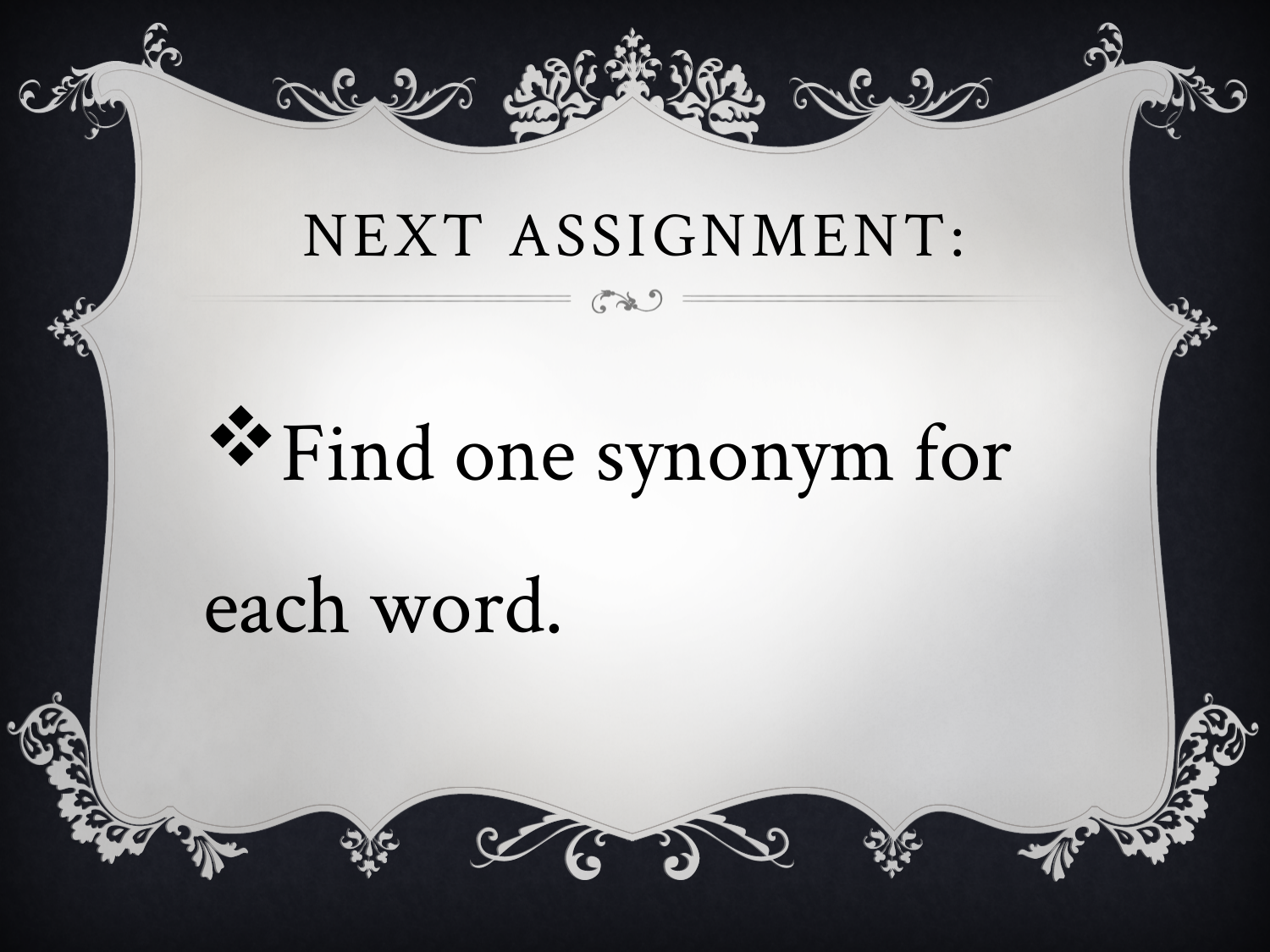

# Next Assignment:
Find one synonym for each word.